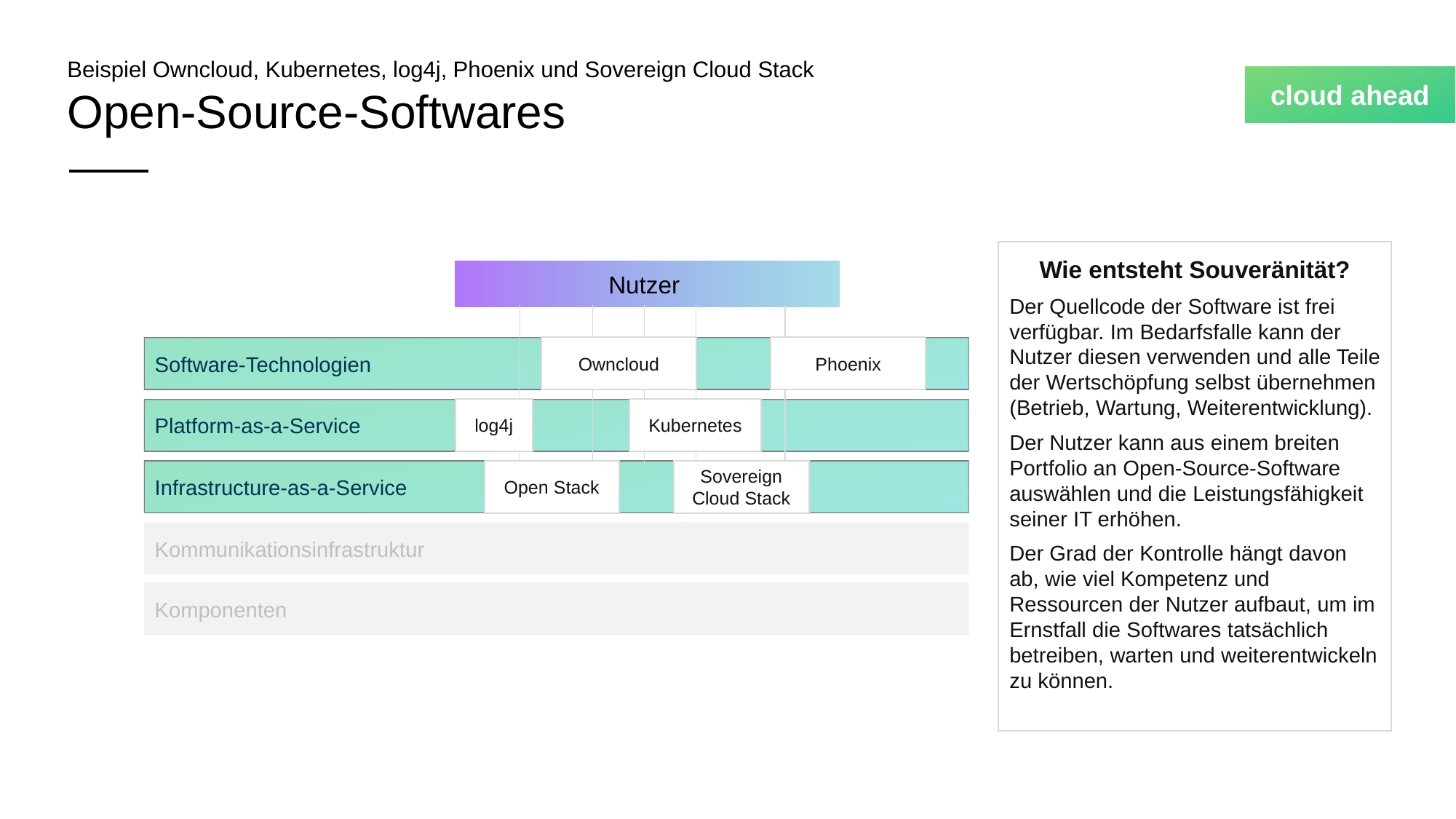

# Beispiel Owncloud, Kubernetes, log4j, Phoenix und Sovereign Cloud Stack Open-Source-Softwares
Wie entsteht Souveränität?
Der Quellcode der Software ist frei verfügbar. Im Bedarfsfalle kann der Nutzer diesen verwenden und alle Teile der Wertschöpfung selbst übernehmen (Betrieb, Wartung, Weiterentwicklung).
Der Nutzer kann aus einem breiten Portfolio an Open-Source-Software auswählen und die Leistungsfähigkeit seiner IT erhöhen.
Der Grad der Kontrolle hängt davon ab, wie viel Kompetenz und Ressourcen der Nutzer aufbaut, um im Ernstfall die Softwares tatsächlich betreiben, warten und weiterentwickeln zu können.
Nutzer
Software-Technologien
Platform-as-a-Service
Infrastructure-as-a-Service
Kommunikationsinfrastruktur
Komponenten
Owncloud
Phoenix
log4j
Kubernetes
Open Stack
Sovereign Cloud Stack